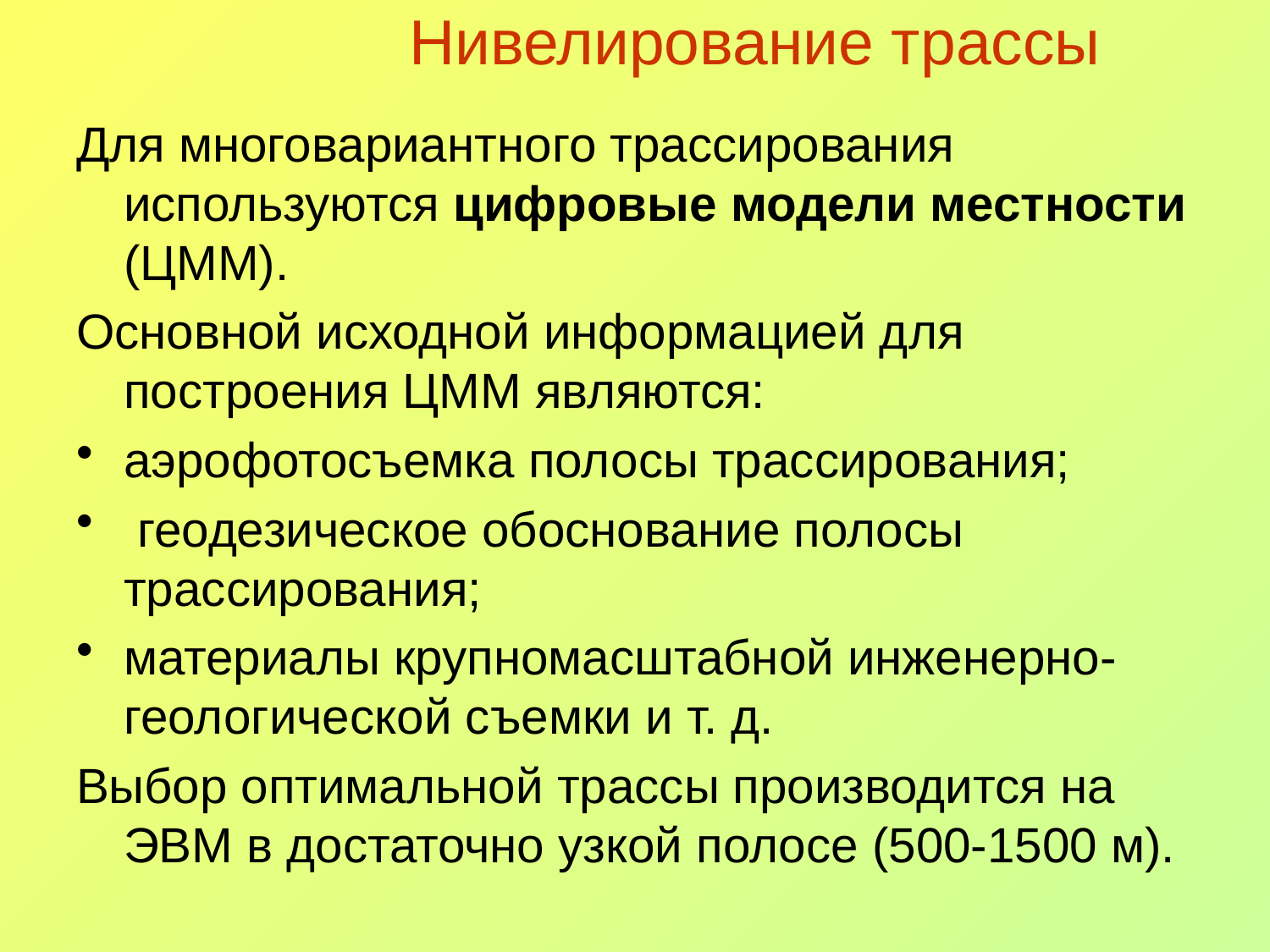

Нивелирование трассы
Для многовариантного трассирования используются цифровые модели местности (ЦММ).
Основной исходной информацией для построения ЦММ являются:
аэрофотосъемка полосы трассирования;
 геодезическое обоснование полосы трассирования;
материалы крупномасштабной инженерно-геологической съемки и т. д.
Выбор оптимальной трассы производится на ЭВМ в достаточно узкой полосе (500-1500 м).